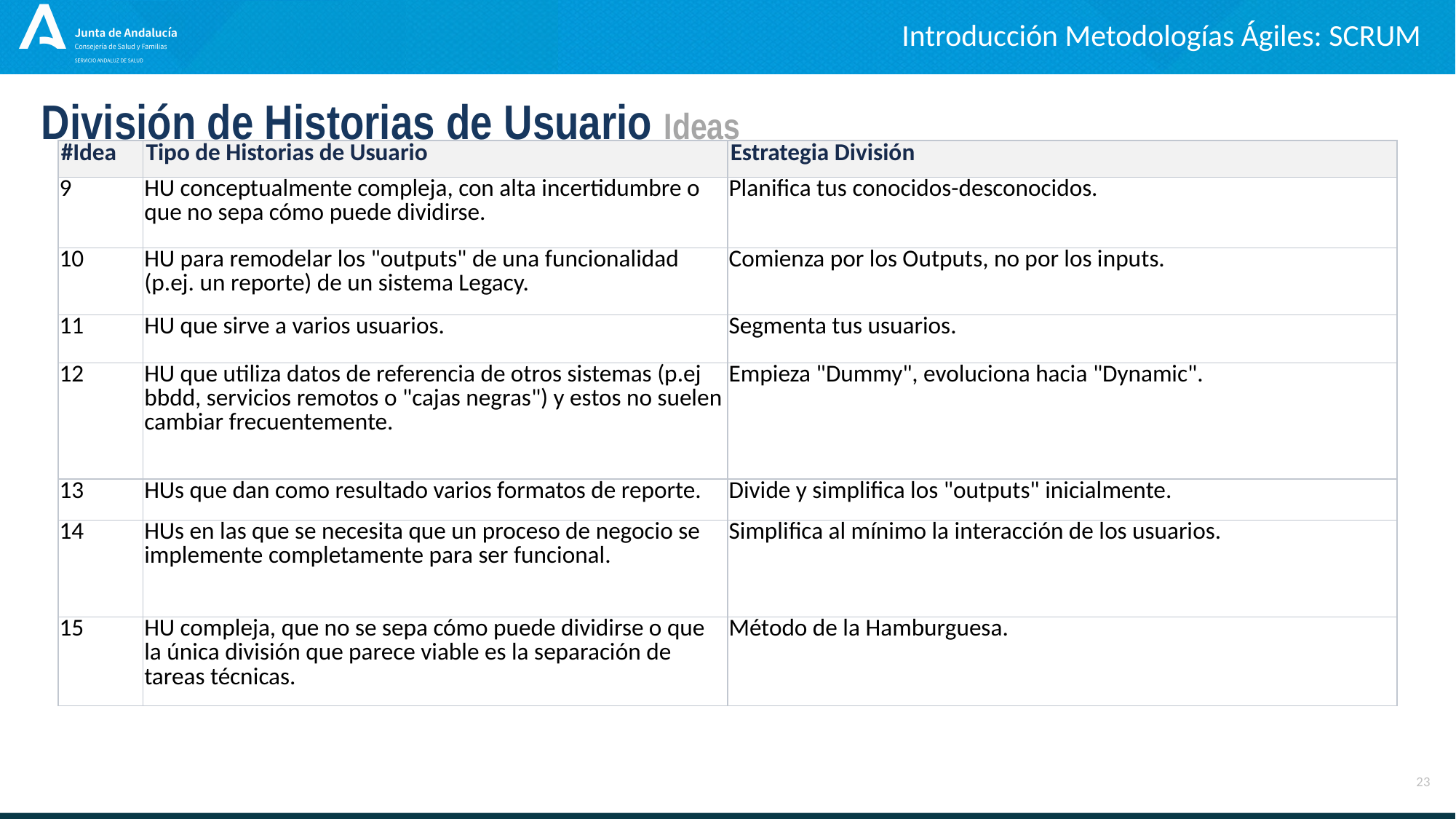

Introducción Metodologías Ágiles: SCRUM

División de Historias de Usuario Ideas

| #Idea | Tipo de Historias de Usuario | Estrategia División |
| --- | --- | --- |
| 9 | HU conceptualmente compleja, con alta incertidumbre o que no sepa cómo puede dividirse. | Planifica tus conocidos-desconocidos. |
| 10 | HU para remodelar los "outputs" de una funcionalidad (p.ej. un reporte) de un sistema Legacy. | Comienza por los Outputs, no por los inputs. |
| 11 | HU que sirve a varios usuarios. | Segmenta tus usuarios. |
| 12 | HU que utiliza datos de referencia de otros sistemas (p.ej bbdd, servicios remotos o "cajas negras") y estos no suelen cambiar frecuentemente. | Empieza "Dummy", evoluciona hacia "Dynamic". |
| 13 | HUs que dan como resultado varios formatos de reporte. | Divide y simplifica los "outputs" inicialmente. |
| 14 | HUs en las que se necesita que un proceso de negocio se implemente completamente para ser funcional. | Simplifica al mínimo la interacción de los usuarios. |
| 15 | HU compleja, que no se sepa cómo puede dividirse o que la única división que parece viable es la separación de tareas técnicas. | Método de la Hamburguesa. |
23